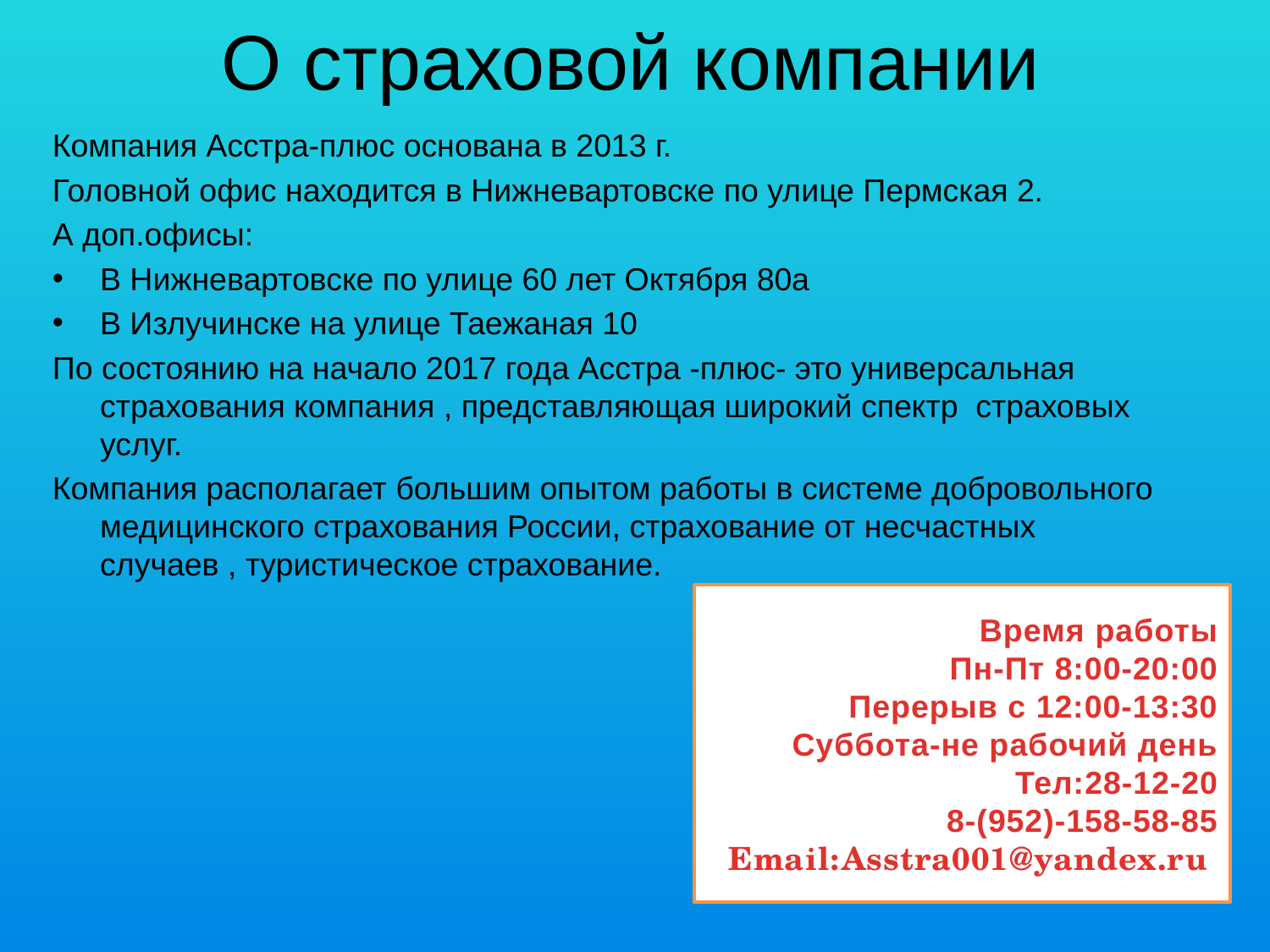

# О страховой компании
Компания Асстра-плюс основана в 2013 г.
Головной офис находится в Нижневартовске по улице Пермская 2.
А доп.офисы:
В Нижневартовске по улице 60 лет Октября 80а
В Излучинске на улице Таежаная 10
По состоянию на начало 2017 года Асстра -плюс- это универсальная страхования компания , представляющая широкий спектр  страховых услуг.
Компания располагает большим опытом работы в системе добровольного медицинского страхования России, страхование от несчастных случаев , туристическое страхование.

Время работы
 Пн-Пт 8:00-20:00
Перерыв с 12:00-13:30
Суббота-не рабочий день
Тел:28-12-20
8-(952)-158-58-85
Email:Asstra001@yandex.ru